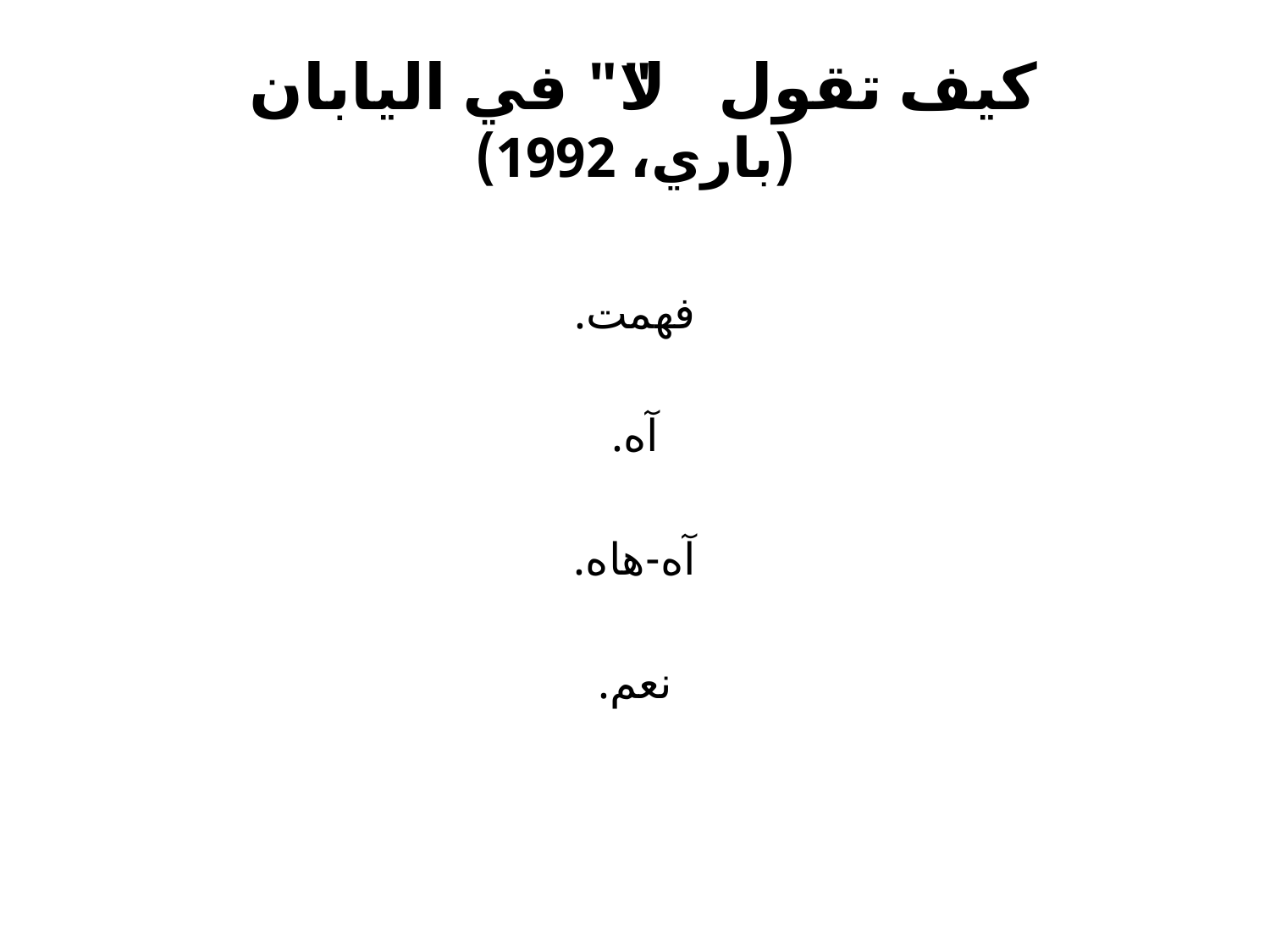

# كيف تقول "لا" في اليابان (باري، 1992)
فهمت.

آه.

آه-هاه.

نعم.

هذا مثير للاهتمام جدًا.